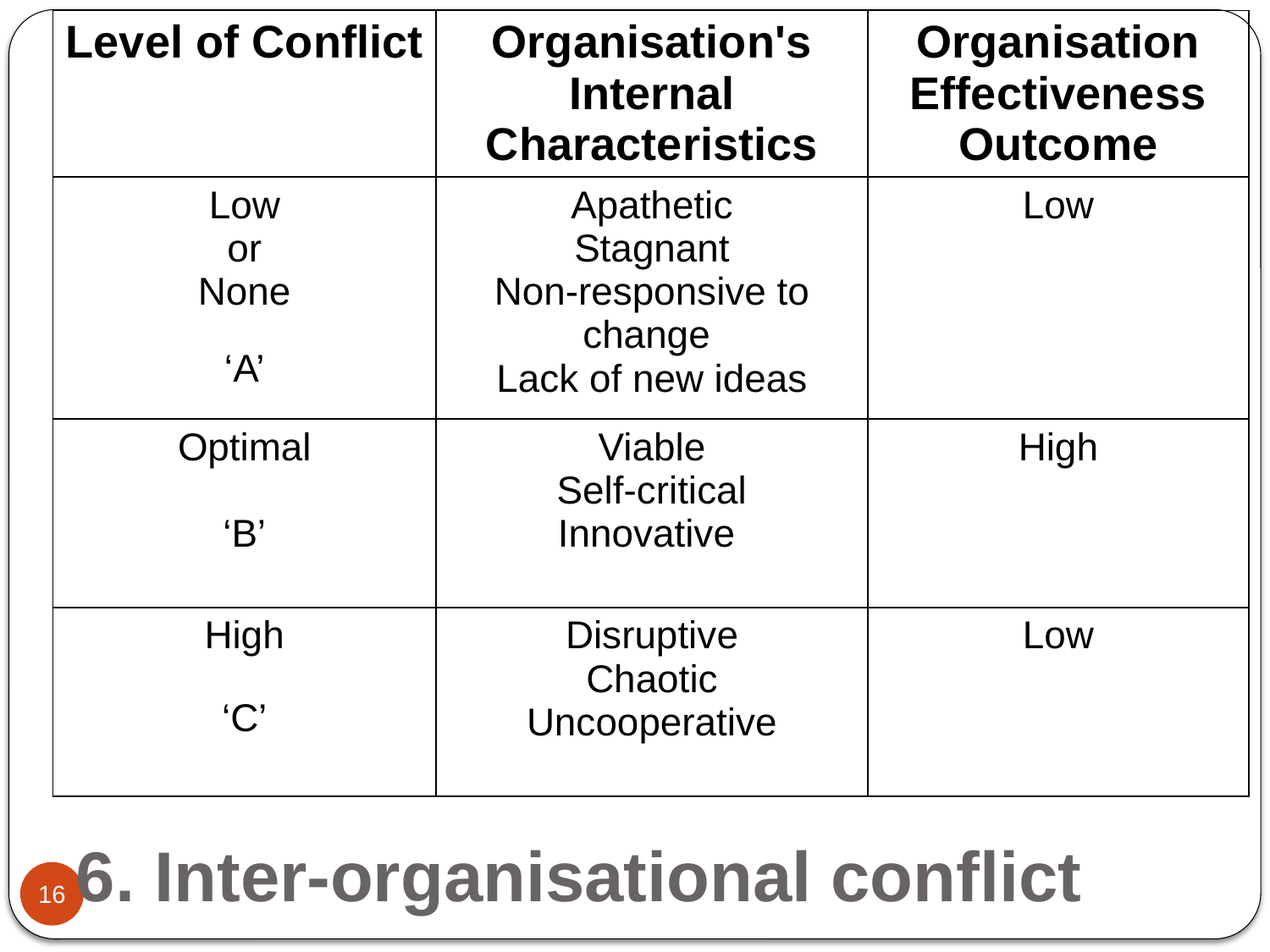

| Level of Conflict | Organisation's Internal Characteristics | Organisation Effectiveness Outcome |
| --- | --- | --- |
| Low or None ‘A’ | Apathetic Stagnant Non-responsive to change Lack of new ideas | Low |
| Optimal ‘B’ | Viable Self-critical Innovative | High |
| High ‘C’ | Disruptive Chaotic Uncooperative | Low |
6. Inter-organisational conflict
16